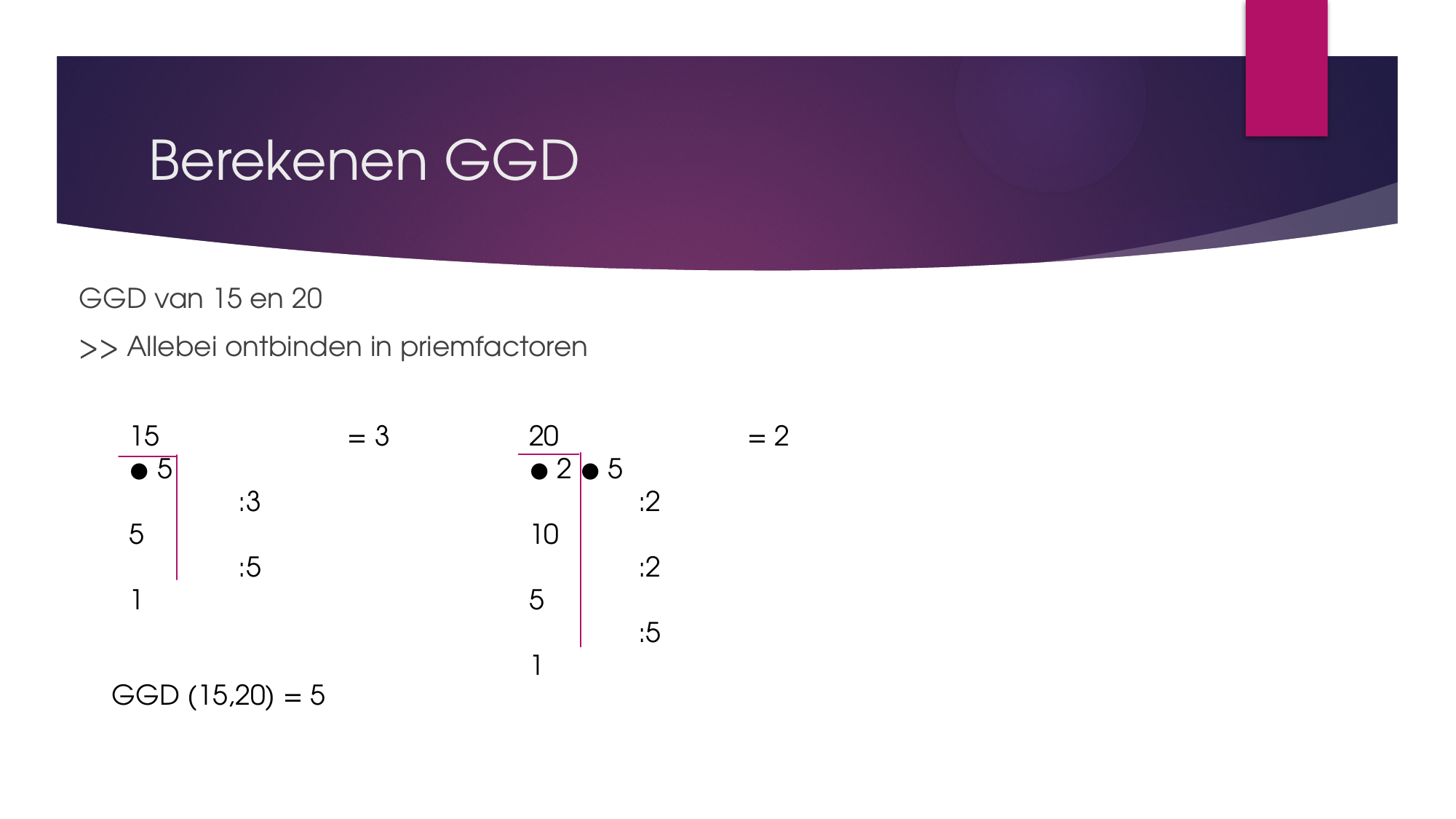

# Berekenen GGD
GGD van 15 en 20
>> Allebei ontbinden in priemfactoren
15		= 3 ● 5
	:3
5
	:5
1

20		= 2 ● 2 ● 5
	:2
10
	:2
5
	:5
1

GGD (15,20) = 5